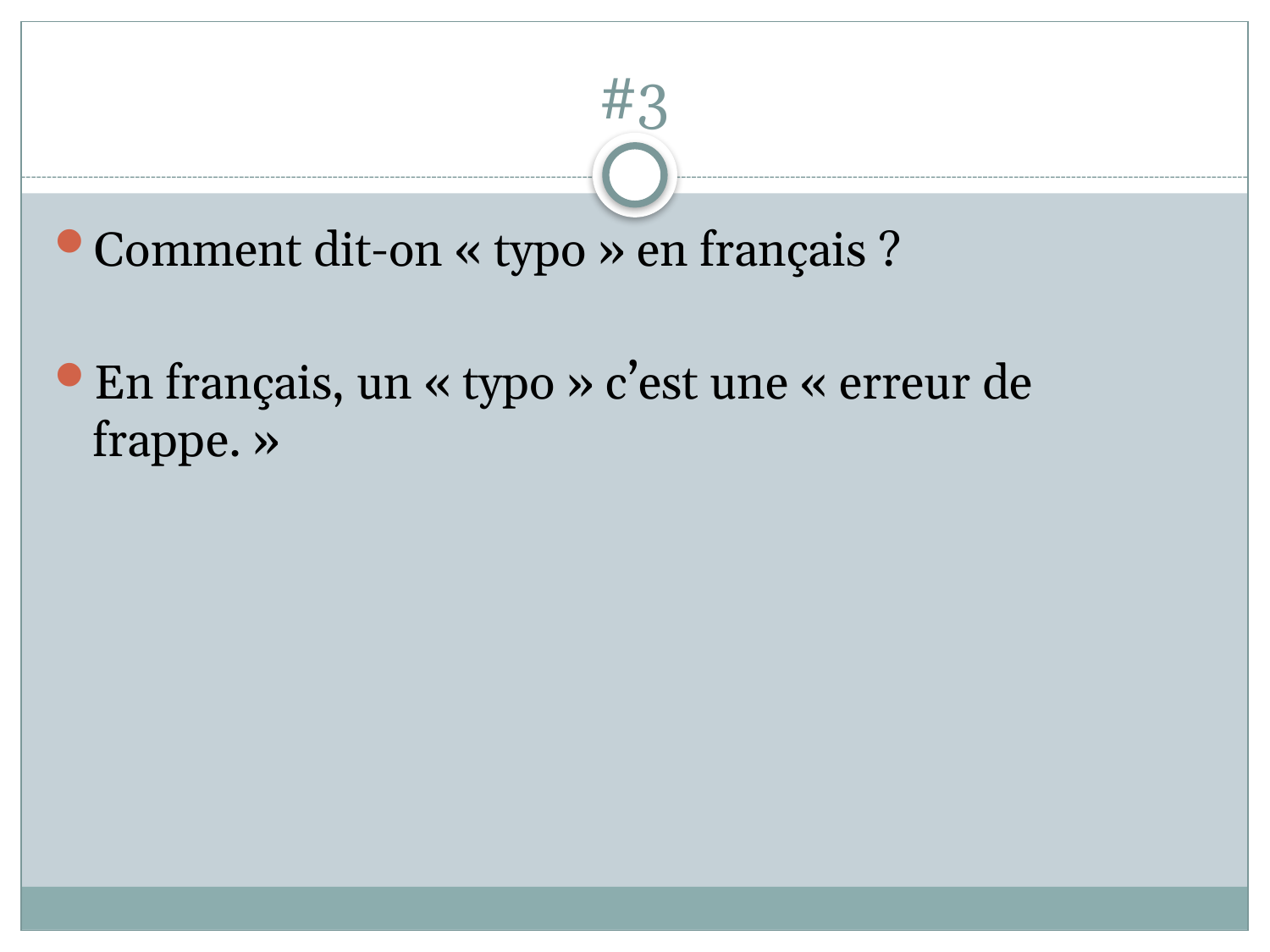

# #3
Comment dit-on « typo » en français ?

En français, un « typo » c’est une « erreur de frappe. »